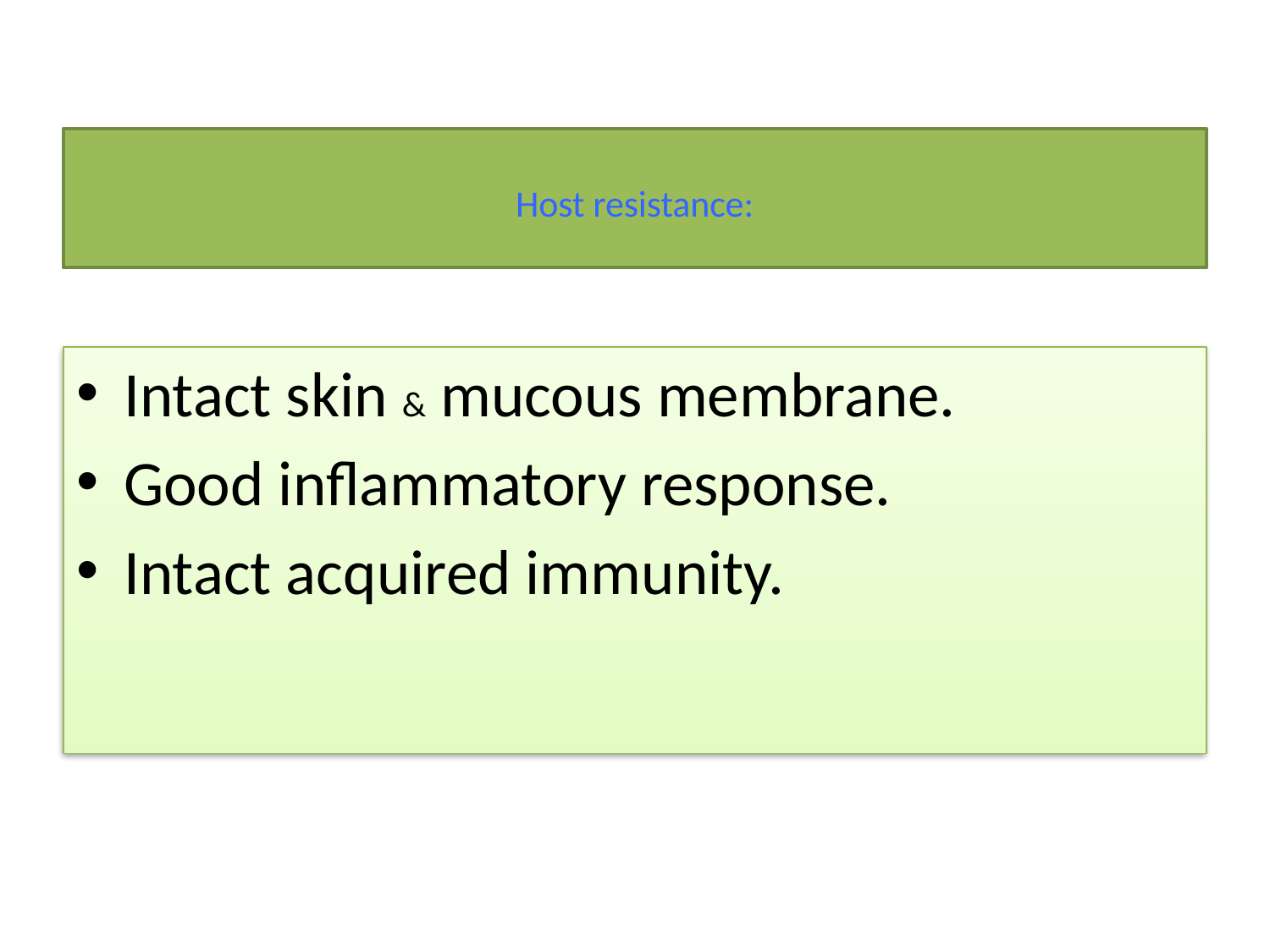

# Host resistance:
Intact skin & mucous membrane.
Good inflammatory response.
Intact acquired immunity.